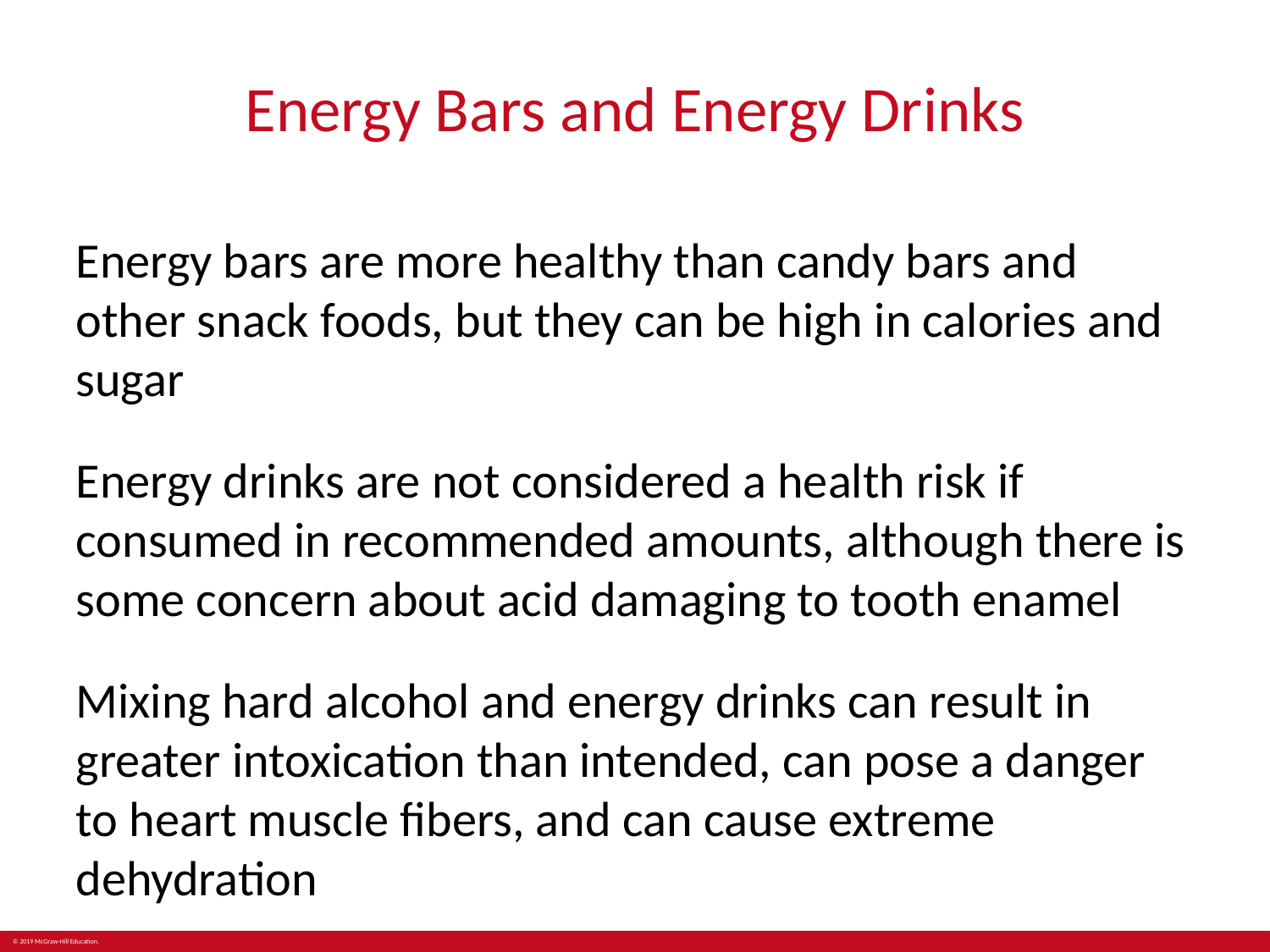

# Energy Bars and Energy Drinks
Energy bars are more healthy than candy bars and other snack foods, but they can be high in calories and sugar
Energy drinks are not considered a health risk if consumed in recommended amounts, although there is some concern about acid damaging to tooth enamel
Mixing hard alcohol and energy drinks can result in greater intoxication than intended, can pose a danger to heart muscle fibers, and can cause extreme dehydration